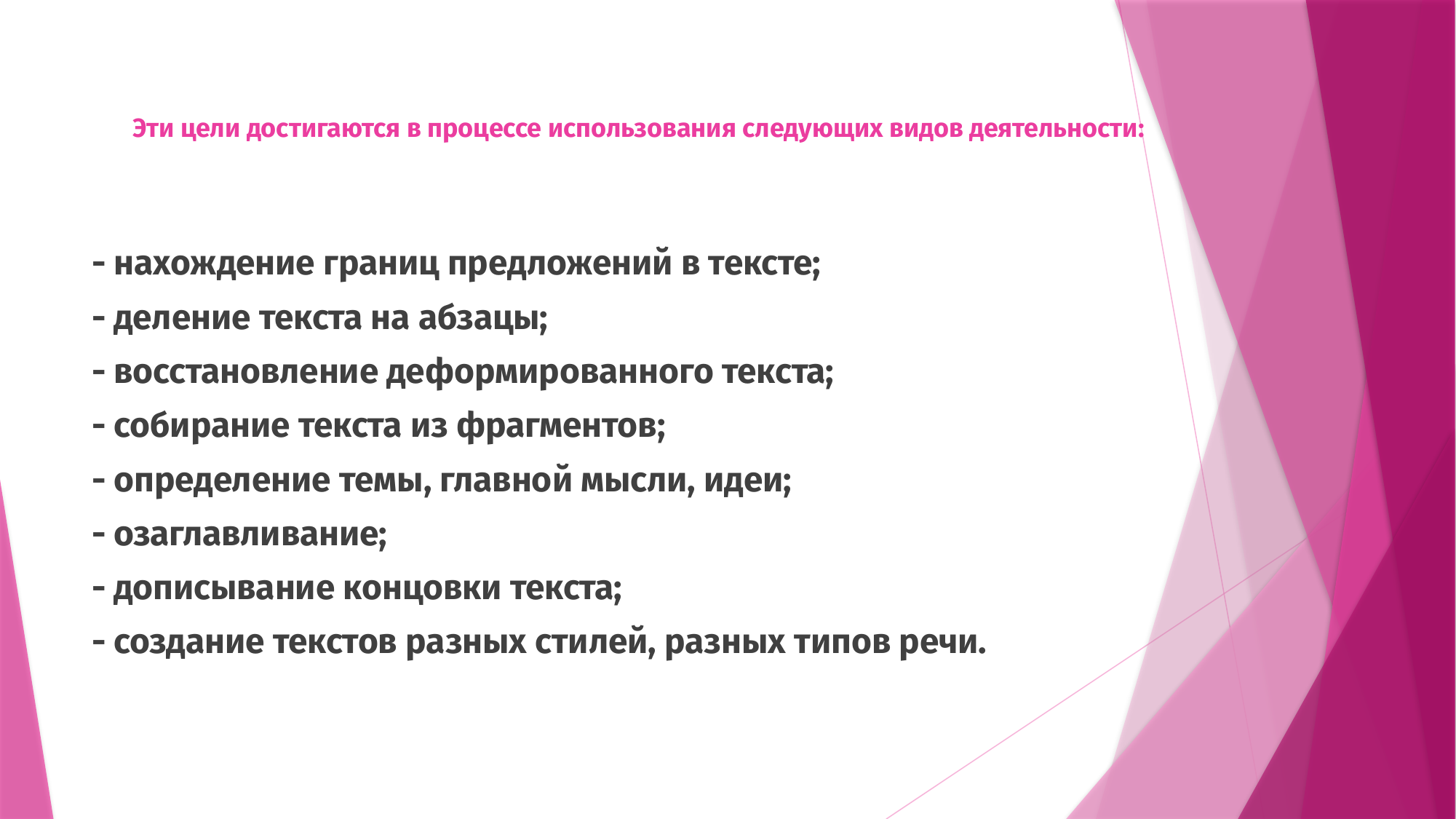

# Эти цели достигаются в процессе использования следующих видов деятельности:

- нахождение границ предложений в тексте;
- деление текста на абзацы;
- восстановление деформированного текста;
- собирание текста из фрагментов;
- определение темы, главной мысли, идеи;
- озаглавливание;
- дописывание концовки текста;
- создание текстов разных стилей, разных типов речи.